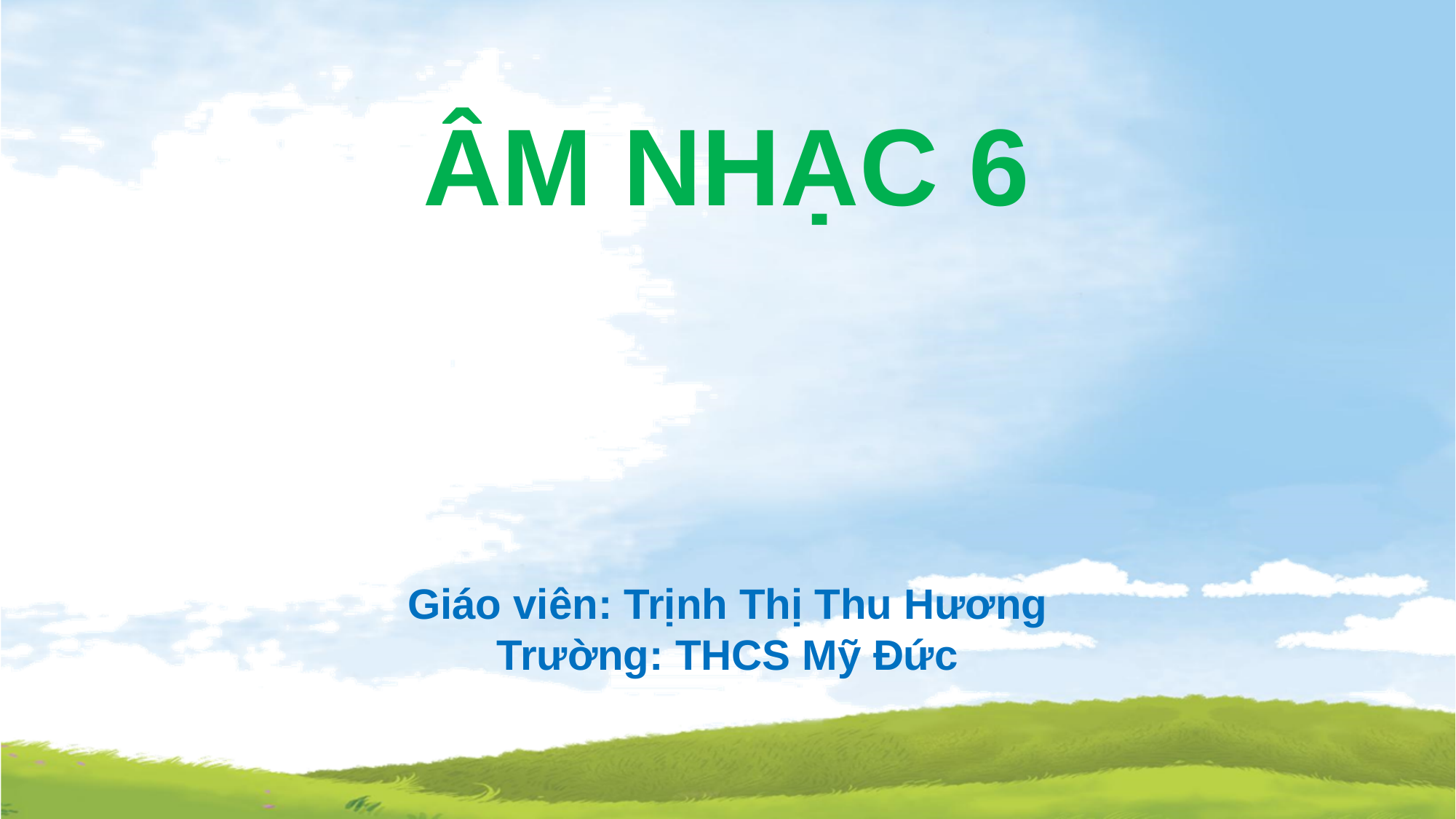

ÂM NHẠC 6
# Giáo viên: Trịnh Thị Thu Hương Trường: THCS Mỹ Đức